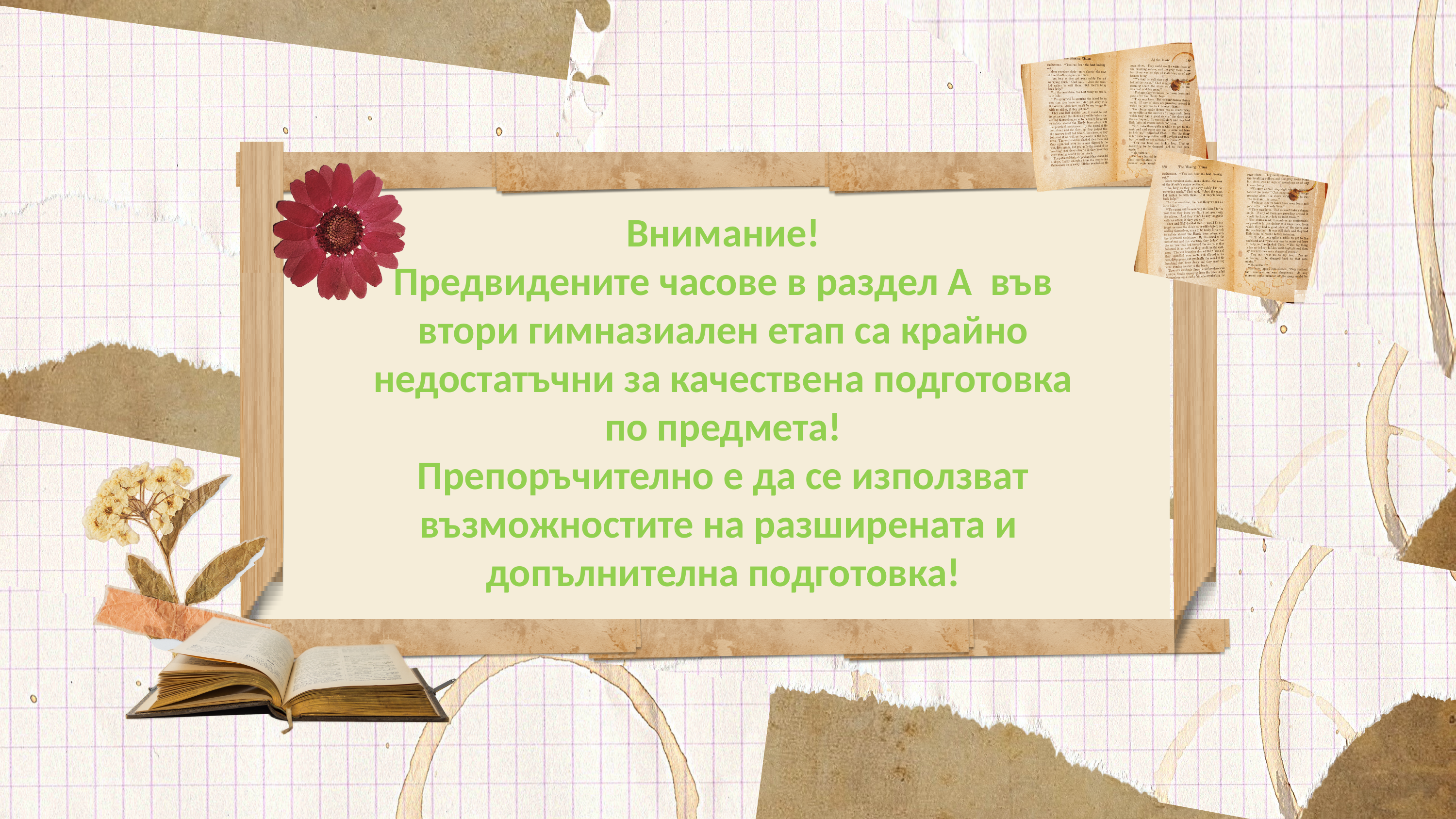

Внимание!
Предвидените часове в раздел А  във втори гимназиален етап са крайно недостатъчни за качествена подготовка по предмета!
Препоръчително е да се използват възможностите на разширената и  допълнителна подготовка!